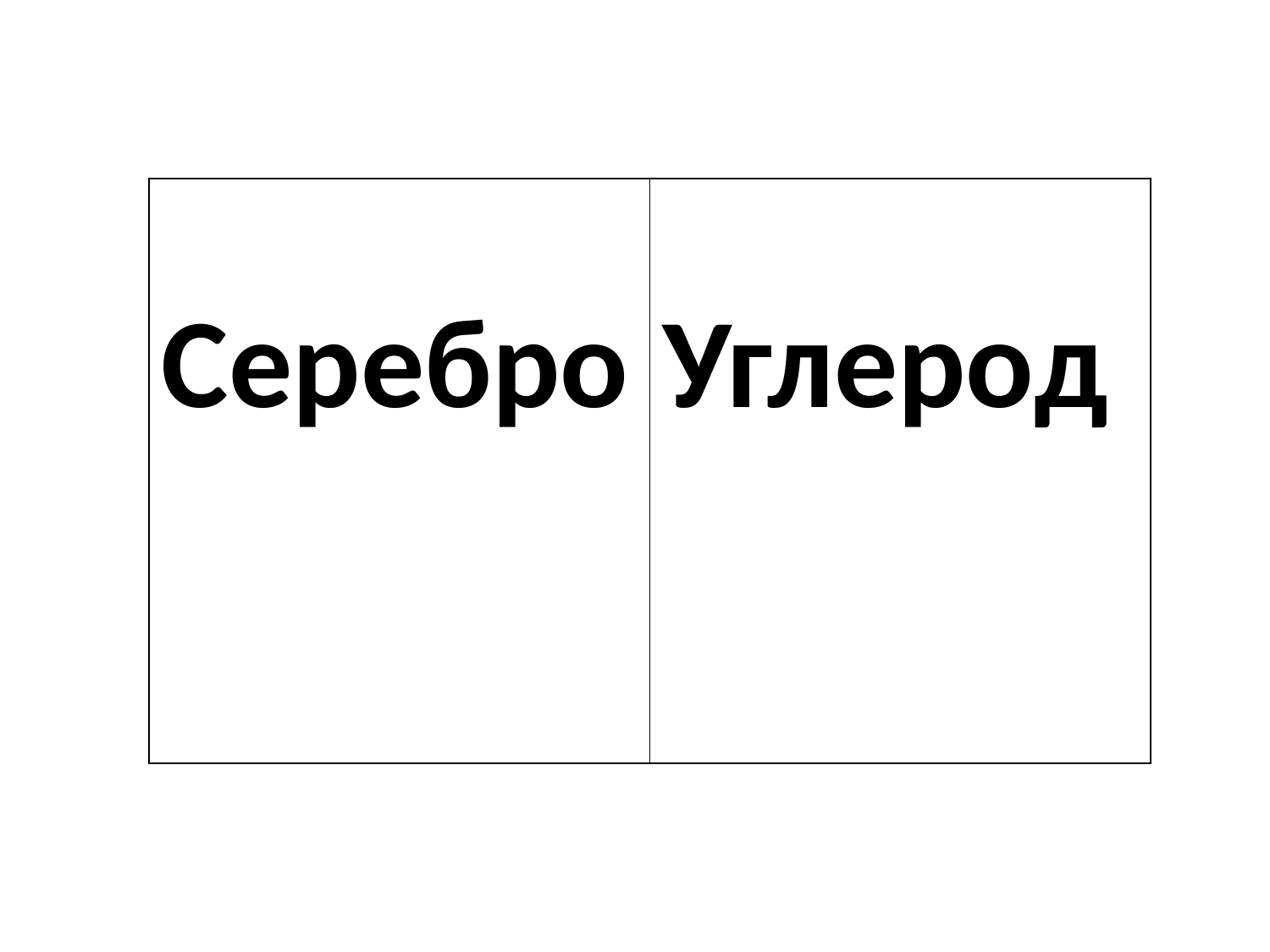

| Серебро | Углерод |
| --- | --- |